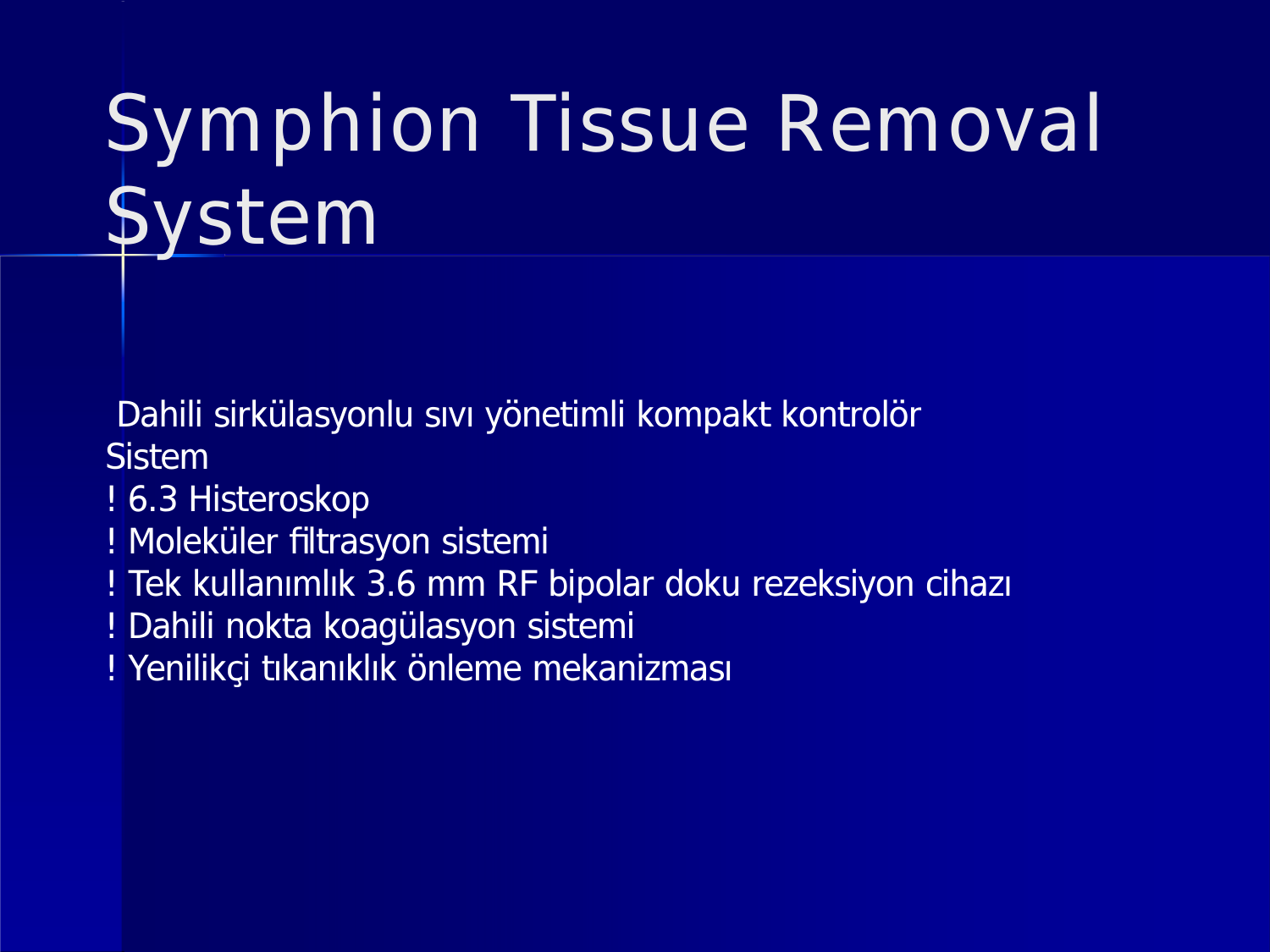

# Symphion Tissue Removal  System
 Dahili sirkülasyonlu sıvı yönetimli kompakt kontrolör
Sistem
! 6.3 Histeroskop
! Moleküler filtrasyon sistemi
! Tek kullanımlık 3.6 mm RF bipolar doku rezeksiyon cihazı
! Dahili nokta koagülasyon sistemi
! Yenilikçi tıkanıklık önleme mekanizması